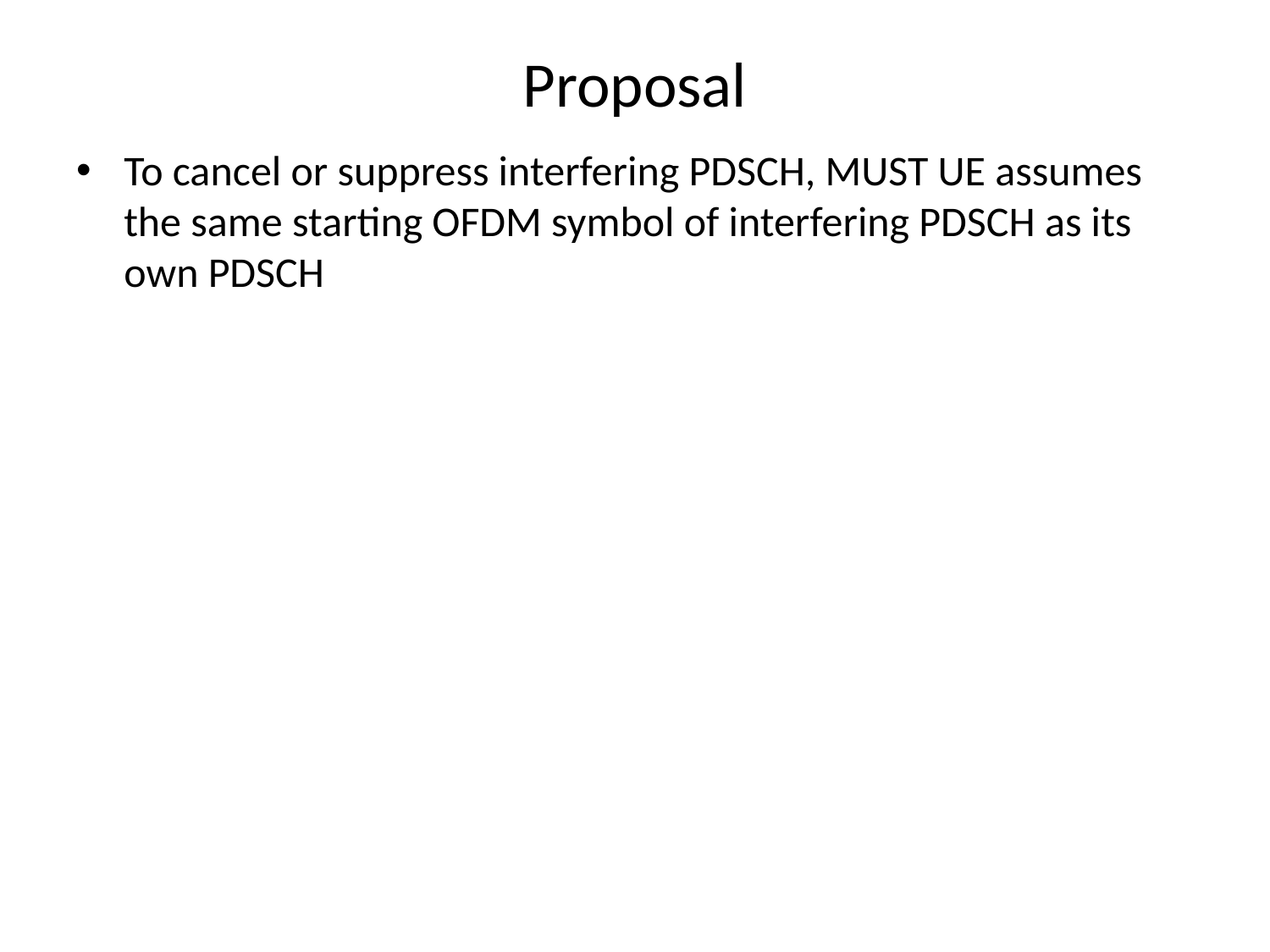

# Proposal
To cancel or suppress interfering PDSCH, MUST UE assumes the same starting OFDM symbol of interfering PDSCH as its own PDSCH